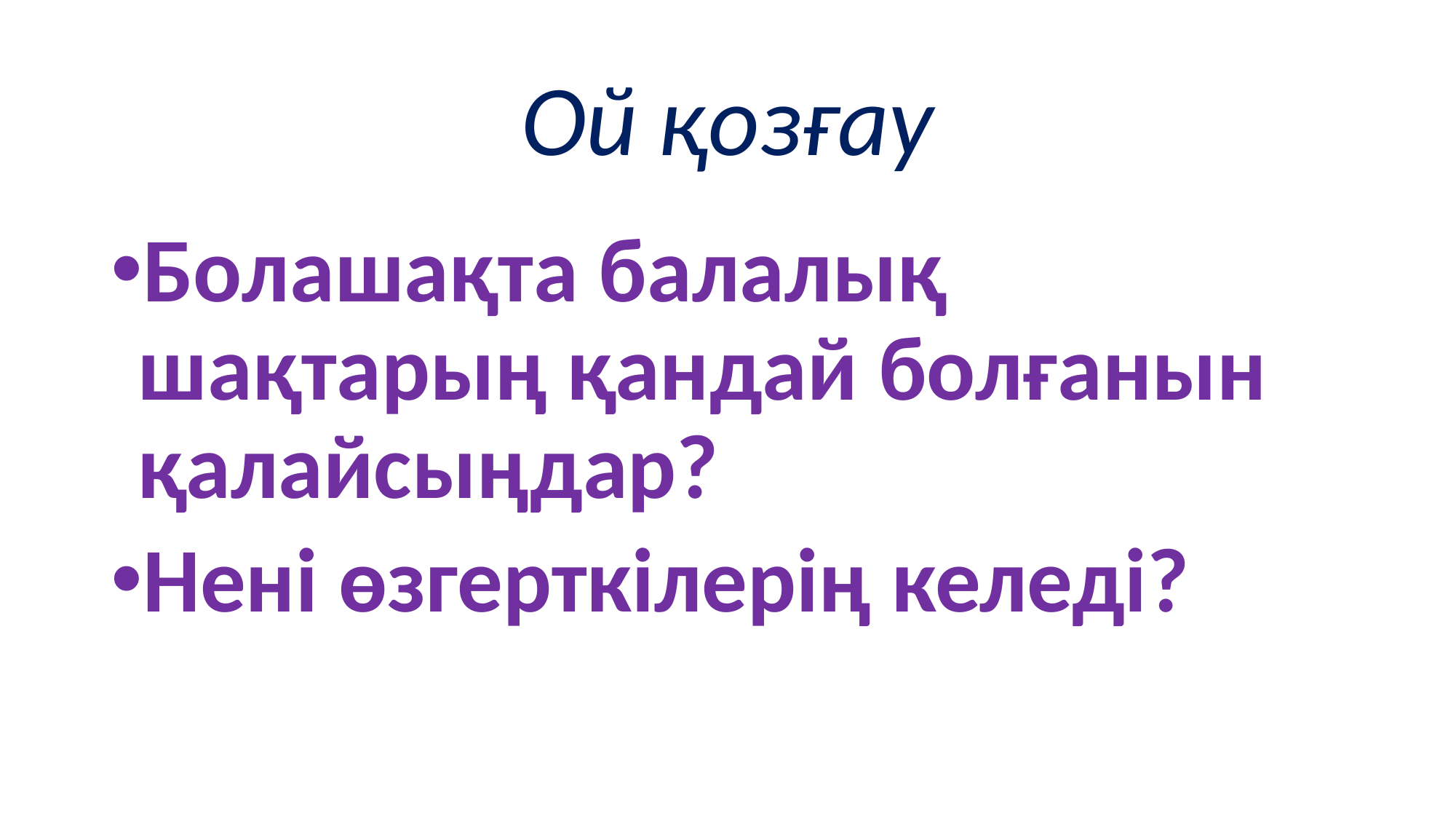

# Ой қозғау
Болашақта балалық шақтарың қандай болғанын қалайсыңдар?
Нені өзгерткілерің келеді?